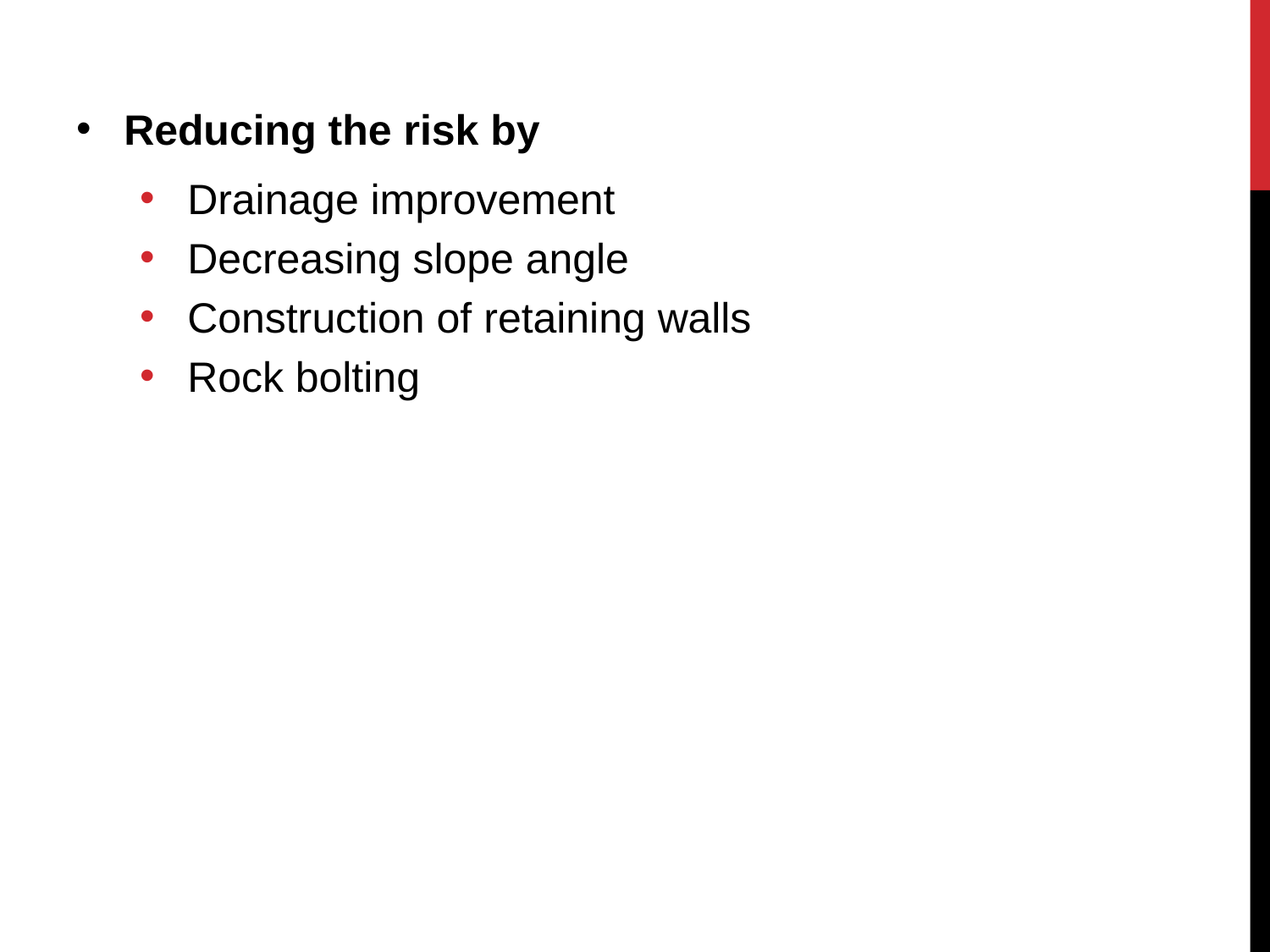

Reducing the risk by
Drainage improvement
Decreasing slope angle
Construction of retaining walls
Rock bolting